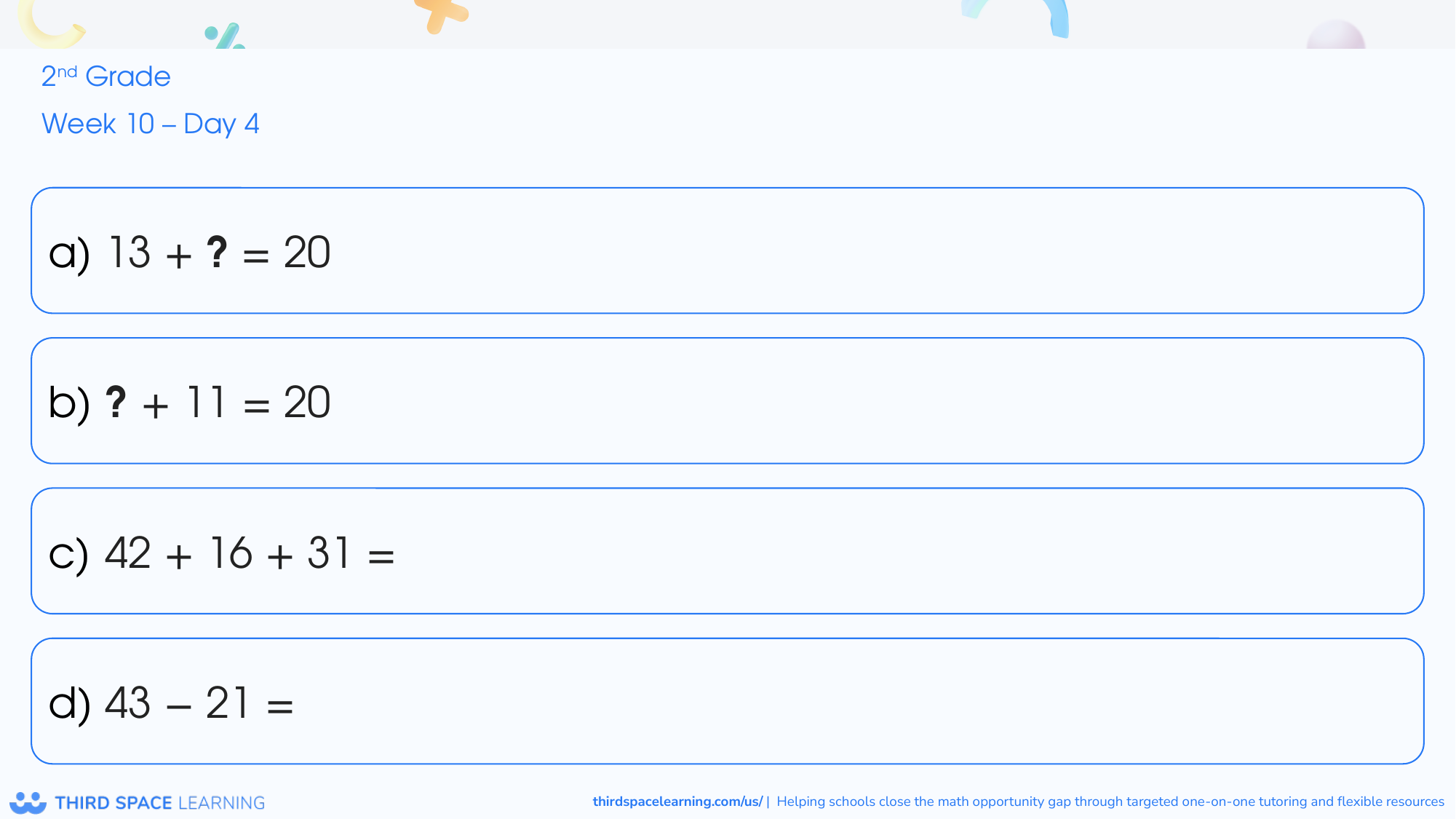

2nd Grade
Week 10 – Day 4
13 + ? = 20
? + 11 = 20
42 + 16 + 31 =
43 − 21 =